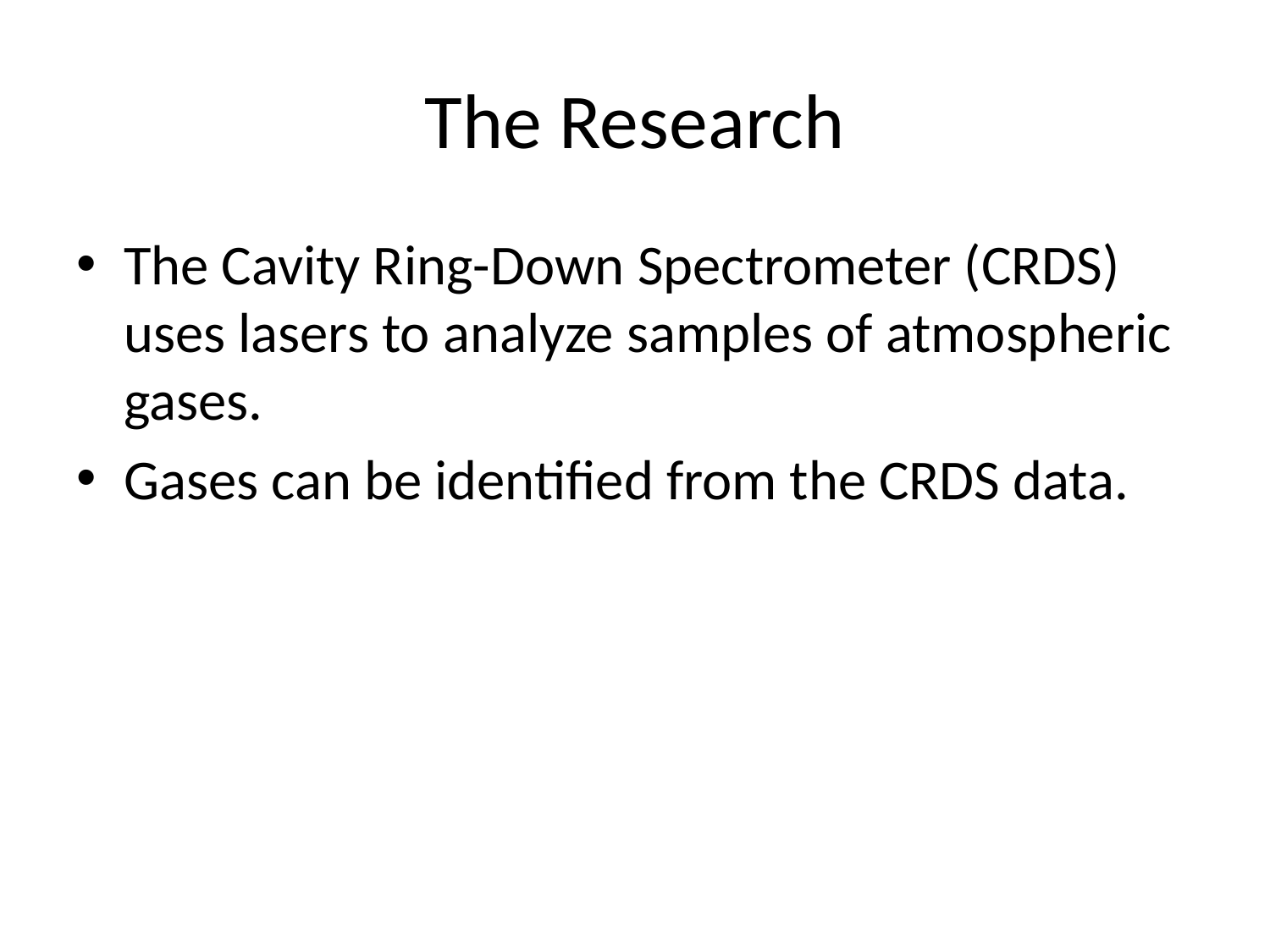

# The Research
The Cavity Ring-Down Spectrometer (CRDS) uses lasers to analyze samples of atmospheric gases.
Gases can be identified from the CRDS data.